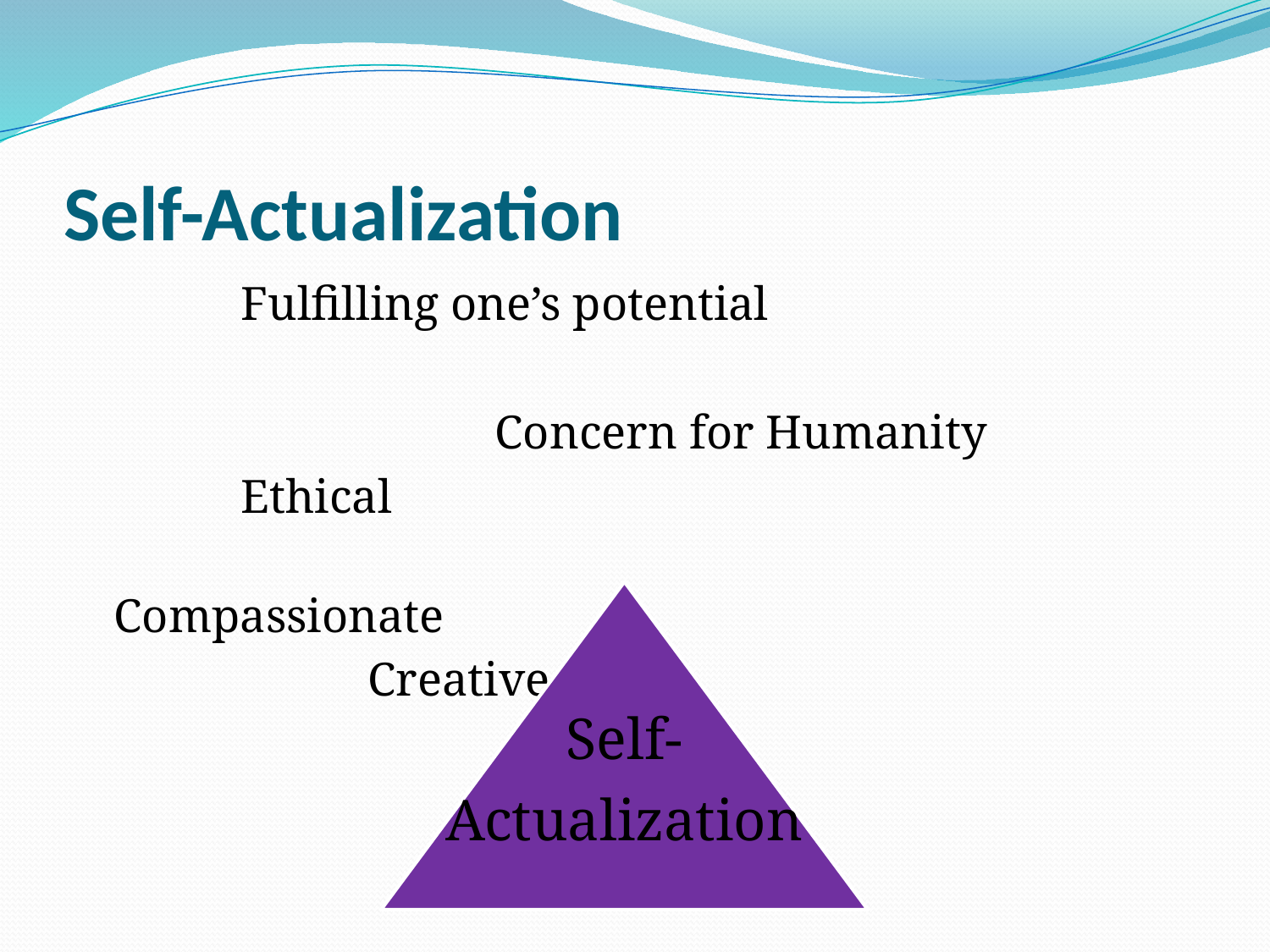

# Self-Actualization
		Fulfilling one’s potential

				Concern for Humanity
		Ethical
							Compassionate
			Creative

Self-
Actualization